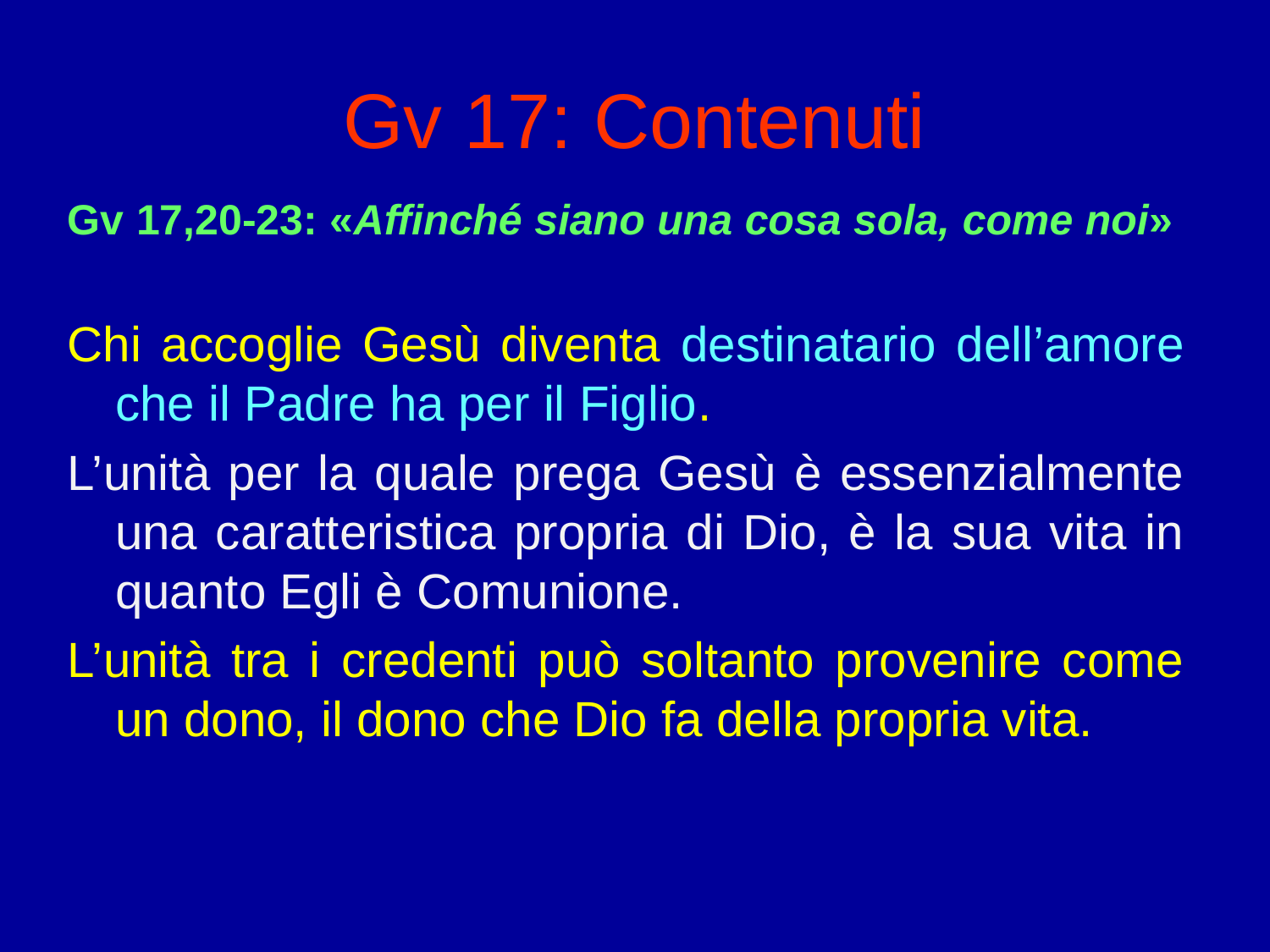

# Gv 17: Contenuti
Gv 17,20-23: «Affinché siano una cosa sola, come noi»

Chi accoglie Gesù diventa destinatario dell’amore che il Padre ha per il Figlio.
L’unità per la quale prega Gesù è essenzialmente una caratteristica propria di Dio, è la sua vita in quanto Egli è Comunione.
L’unità tra i credenti può soltanto provenire come un dono, il dono che Dio fa della propria vita.